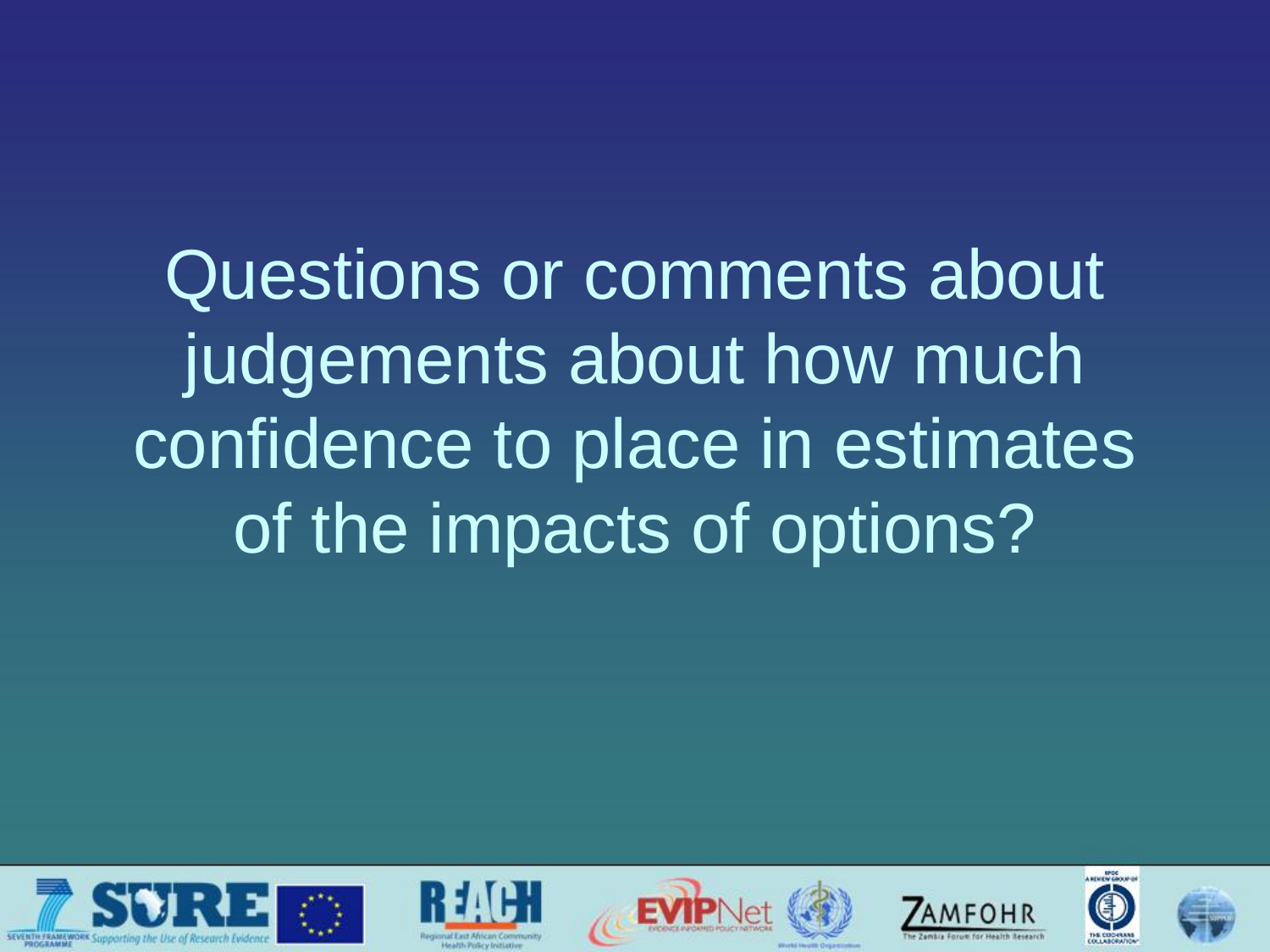

# Questions or comments about judgements about how much confidence to place in estimates of the impacts of options?